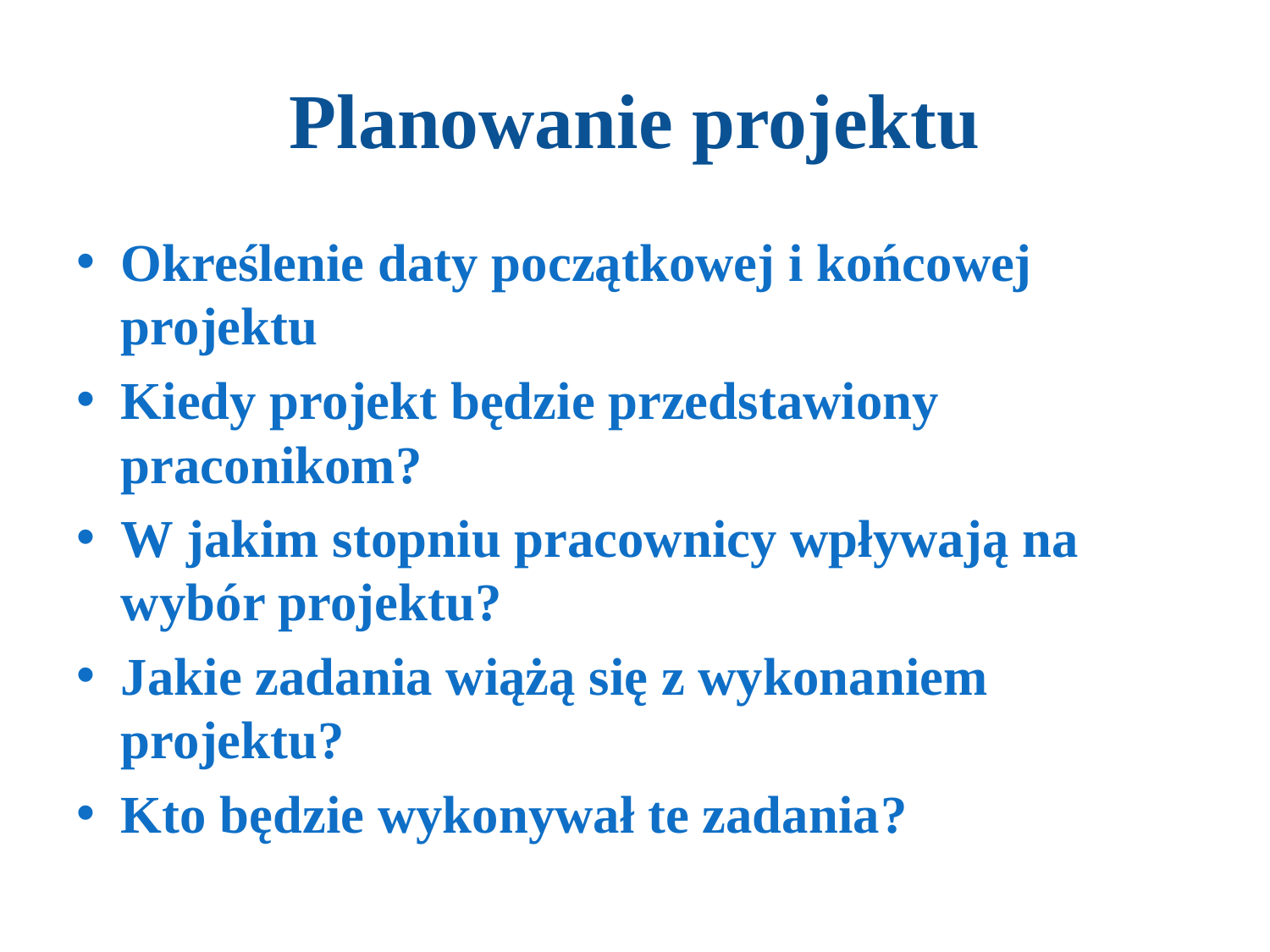

# Planowanie projektu
Określenie daty początkowej i końcowej projektu
Kiedy projekt będzie przedstawiony praconikom?
W jakim stopniu pracownicy wpływają na wybór projektu?
Jakie zadania wiążą się z wykonaniem projektu?
Kto będzie wykonywał te zadania?